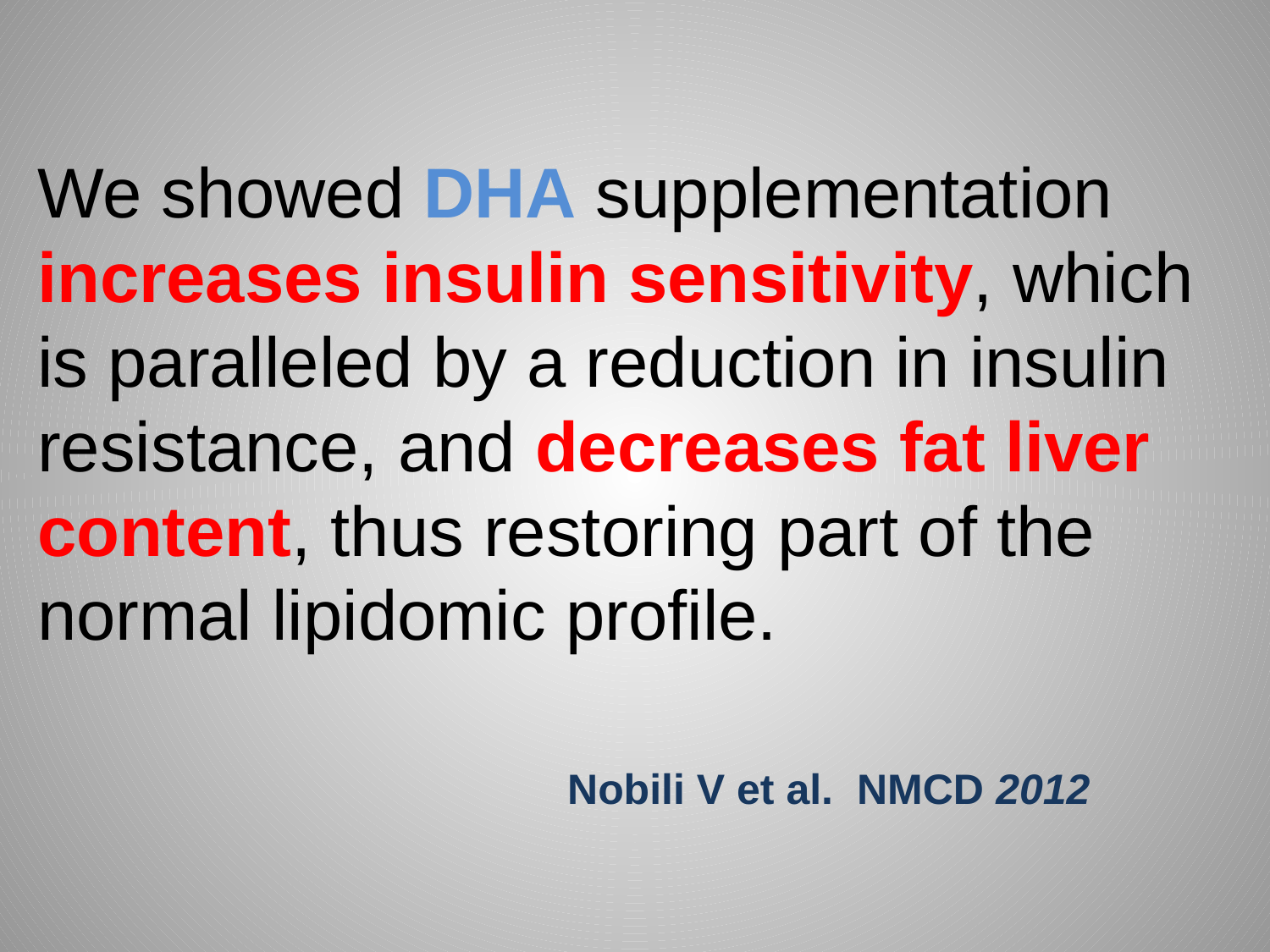

We showed DHA supplementation increases insulin sensitivity, which is paralleled by a reduction in insulin resistance, and decreases fat liver content, thus restoring part of the normal lipidomic profile.
Nobili V et al.  NMCD 2012